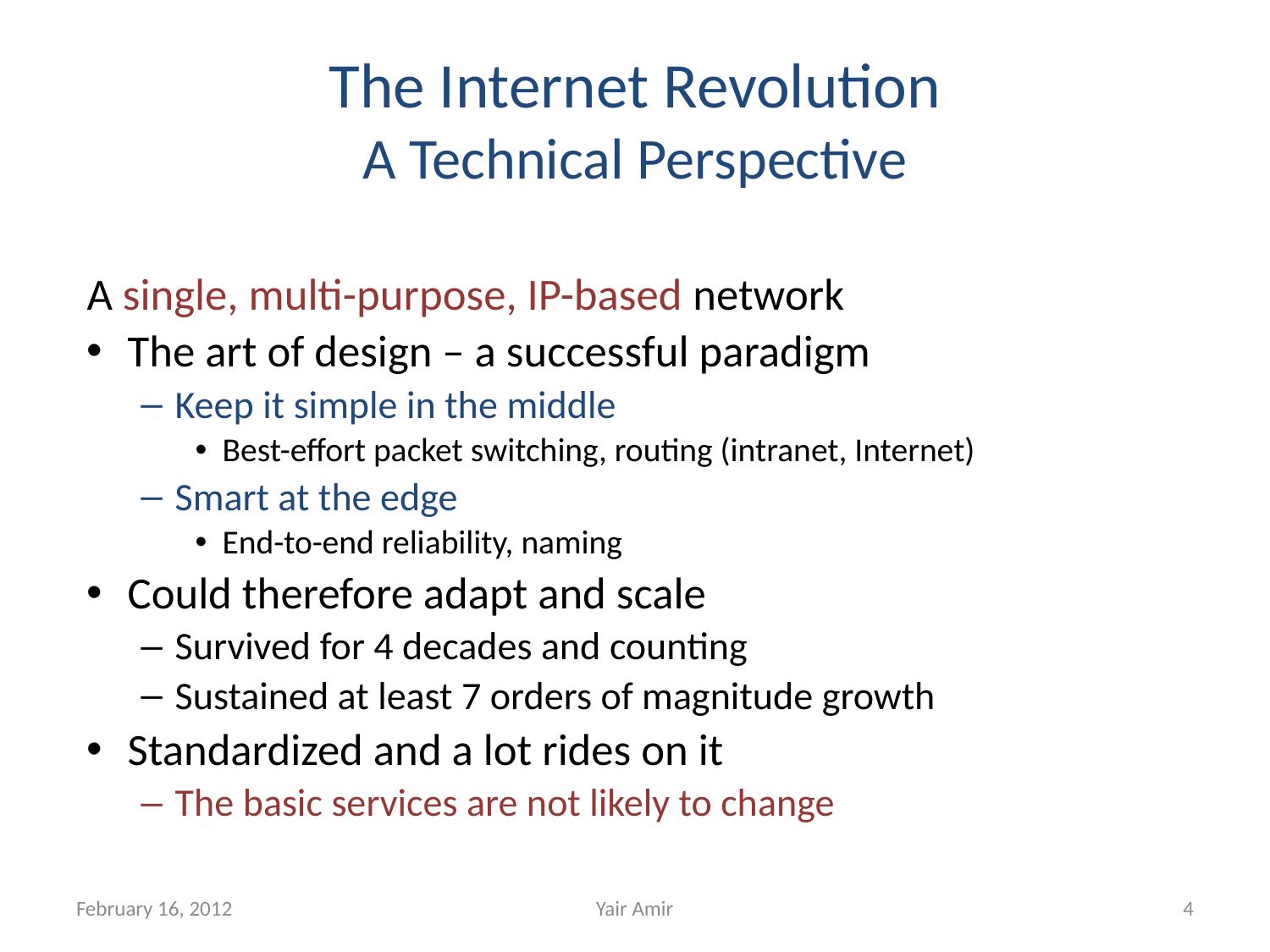

# The Internet Revolution A Technical Perspective
A single, multi-purpose, IP-based network
The art of design – a successful paradigm
Keep it simple in the middle
Best-effort packet switching, routing (intranet, Internet)
Smart at the edge
End-to-end reliability, naming
Could therefore adapt and scale
Survived for 4 decades and counting
Sustained at least 7 orders of magnitude growth
Standardized and a lot rides on it
The basic services are not likely to change

February 16, 2012
Yair Amir
4